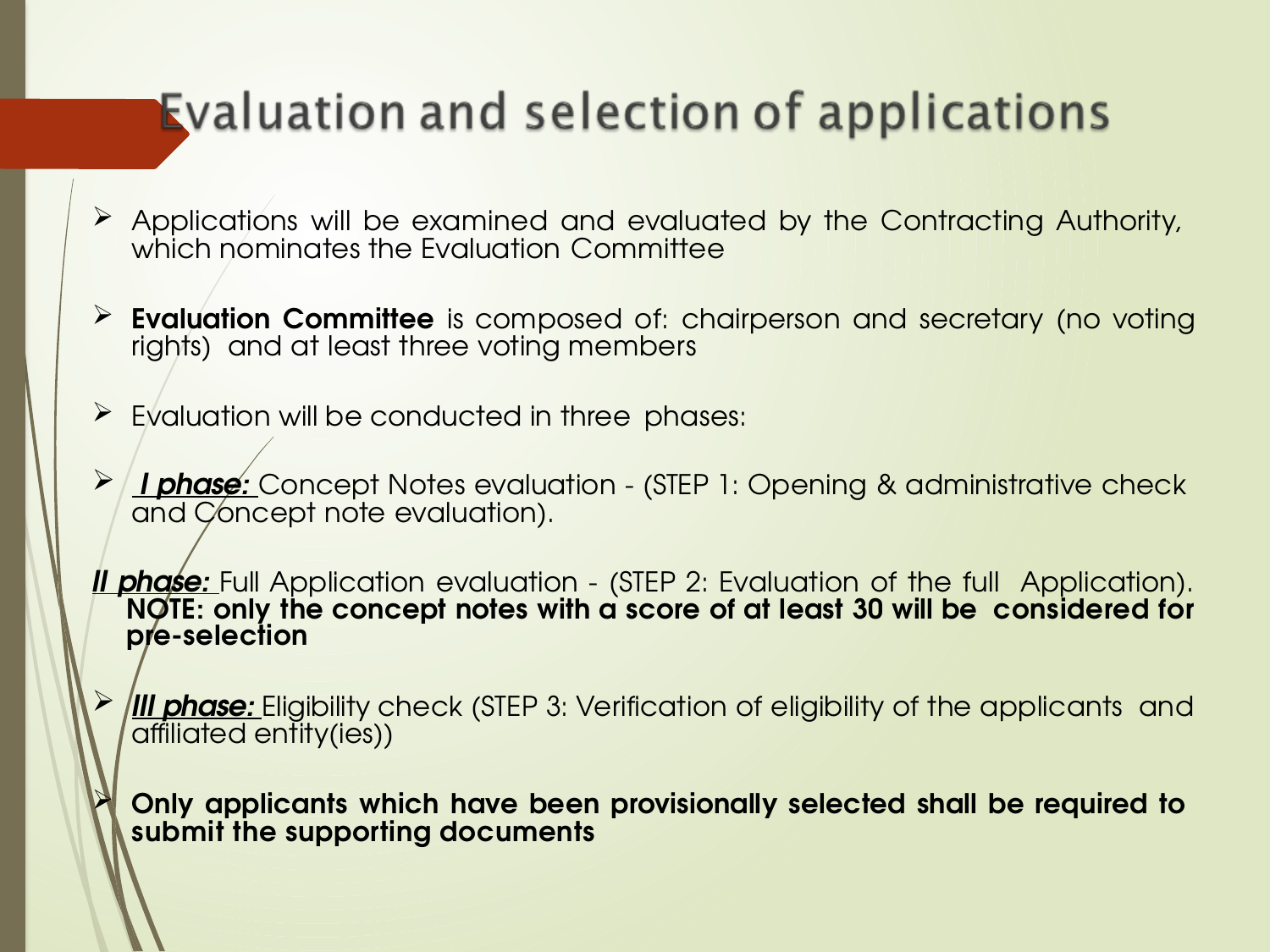

Applications will be examined and evaluated by the Contracting Authority,  which nominates the Evaluation Committee

Evaluation Committee is composed of: chairperson and secretary (no voting rights)  and at least three voting members

Evaluation will be conducted in three phases:

 I phase: Concept Notes evaluation - (STEP 1: Opening & administrative check  and Concept note evaluation).

II phase: Full Application evaluation - (STEP 2: Evaluation of the full  Application). NOTE: only the concept notes with a score of at least 30 will be  considered for pre-selection

III phase: Eligibility check (STEP 3: Verification of eligibility of the applicants  and affiliated entity(ies))

Only applicants which have been provisionally selected shall be required to  submit the supporting documents